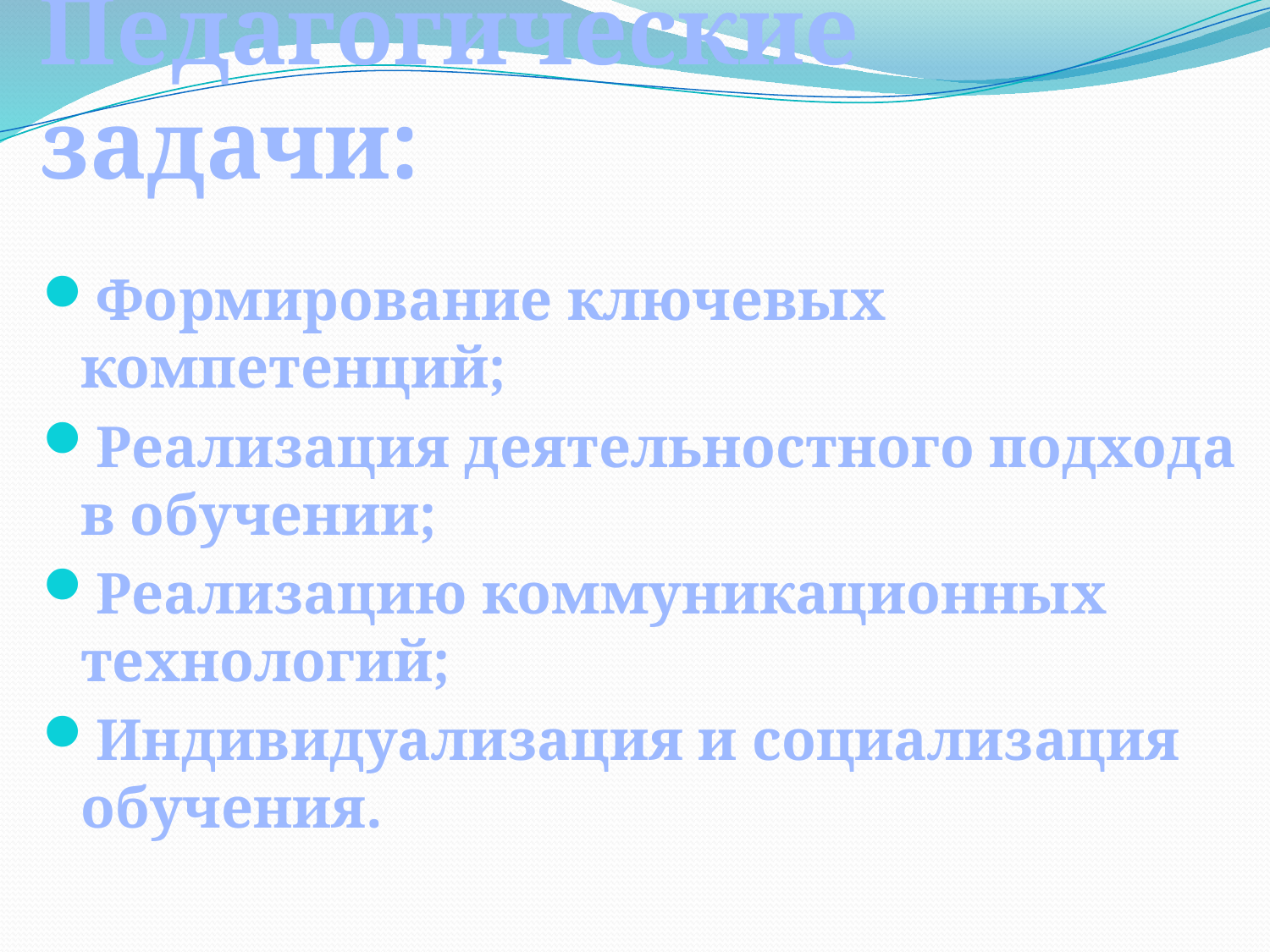

# Педагогические задачи:
Формирование ключевых компетенций;
Реализация деятельностного подхода в обучении;
Реализацию коммуникационных технологий;
Индивидуализация и социализация обучения.